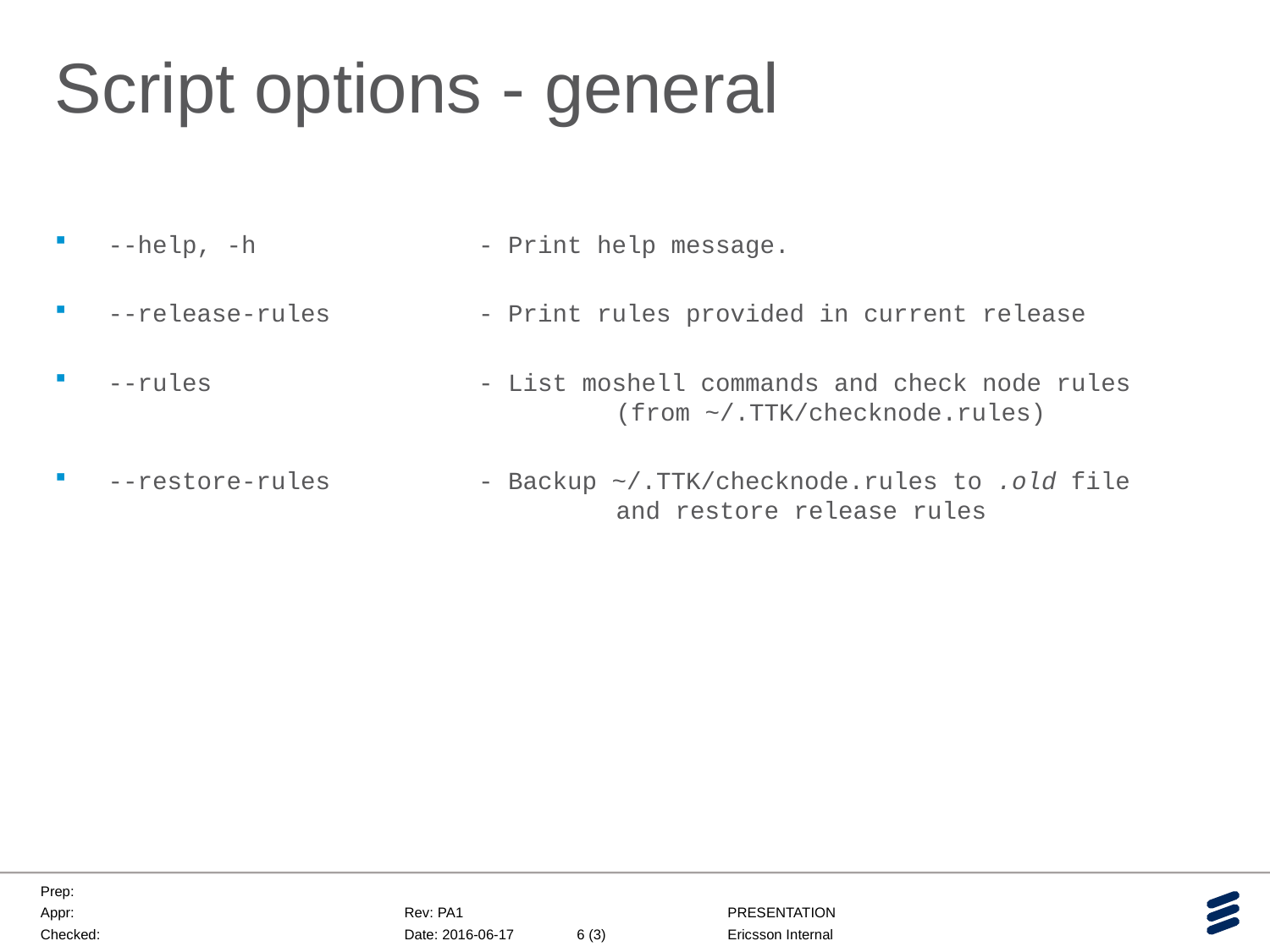

# Script options - general
--help, -h               - Print help message.

--release-rules          - Print rules provided in current release

--rules                  - List moshell commands and check node rules 				(from ~/.TTK/checknode.rules)

--restore-rules          - Backup ~/.TTK/checknode.rules to .old file 				and restore release rules